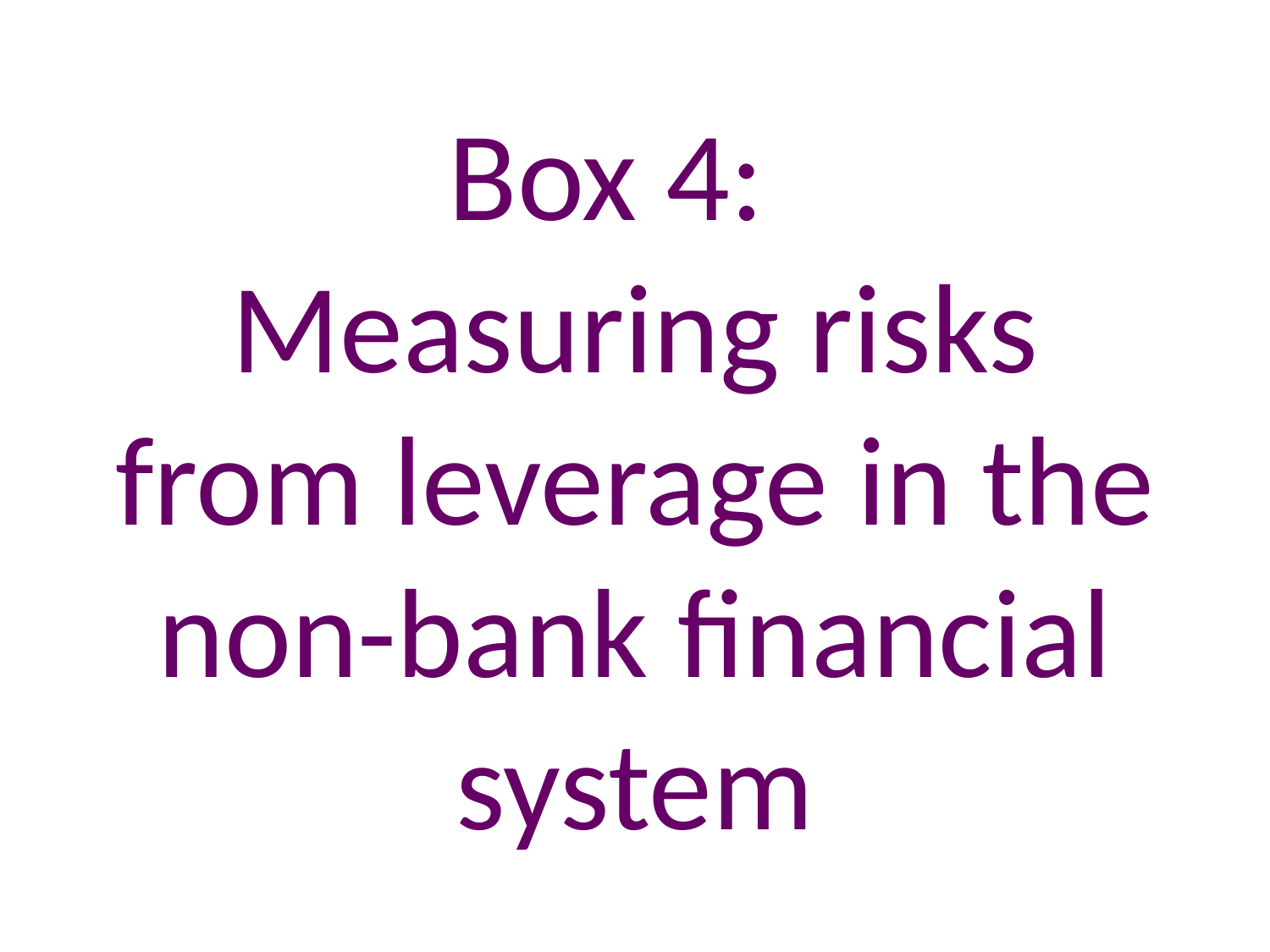

# Box 4: Measuring risks from leverage in the non-bank financial system